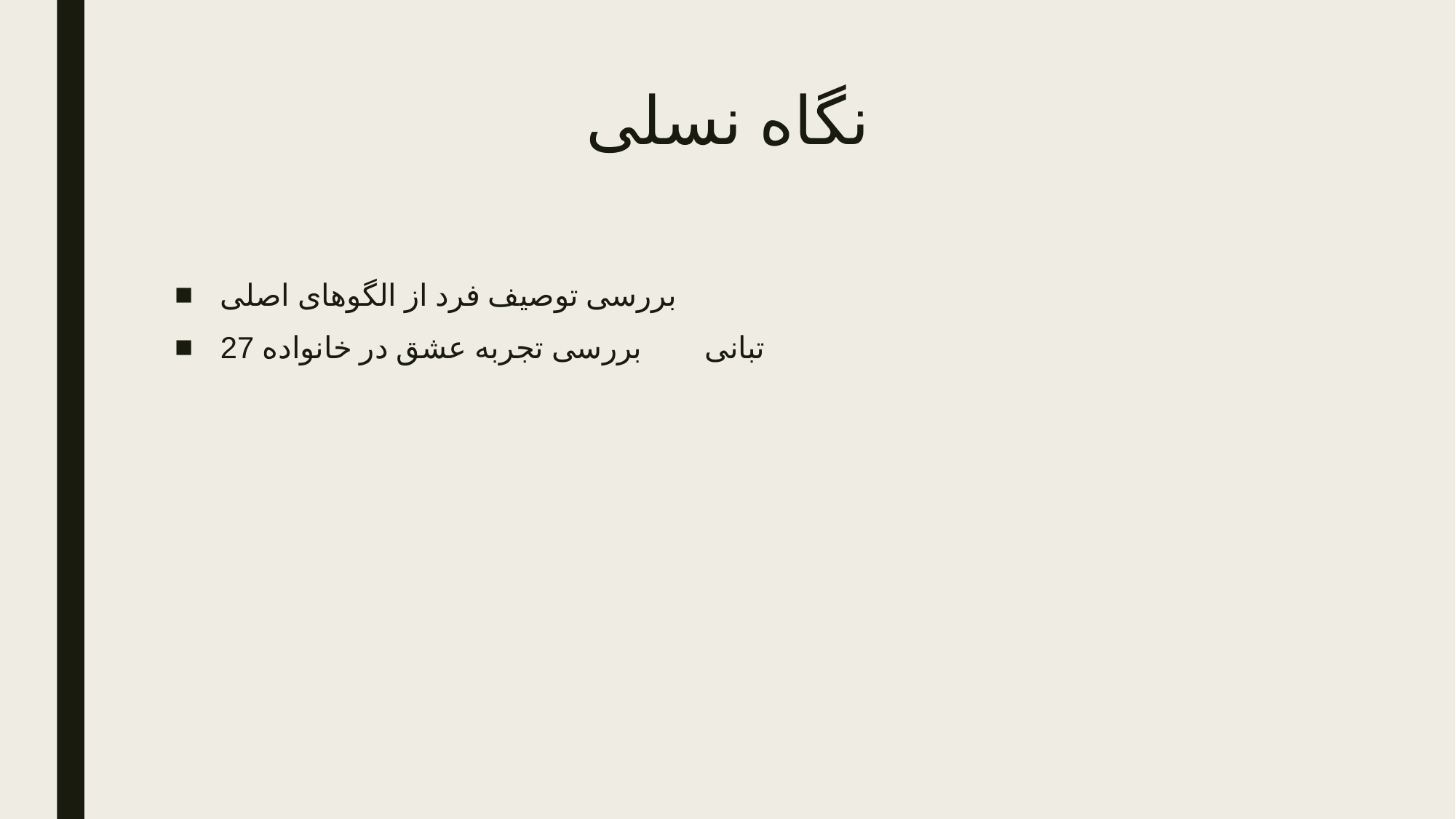

# نگاه نسلی
بررسی توصیف فرد از الگوهای اصلی
27 تبانی        بررسی تجربه عشق در خانواده